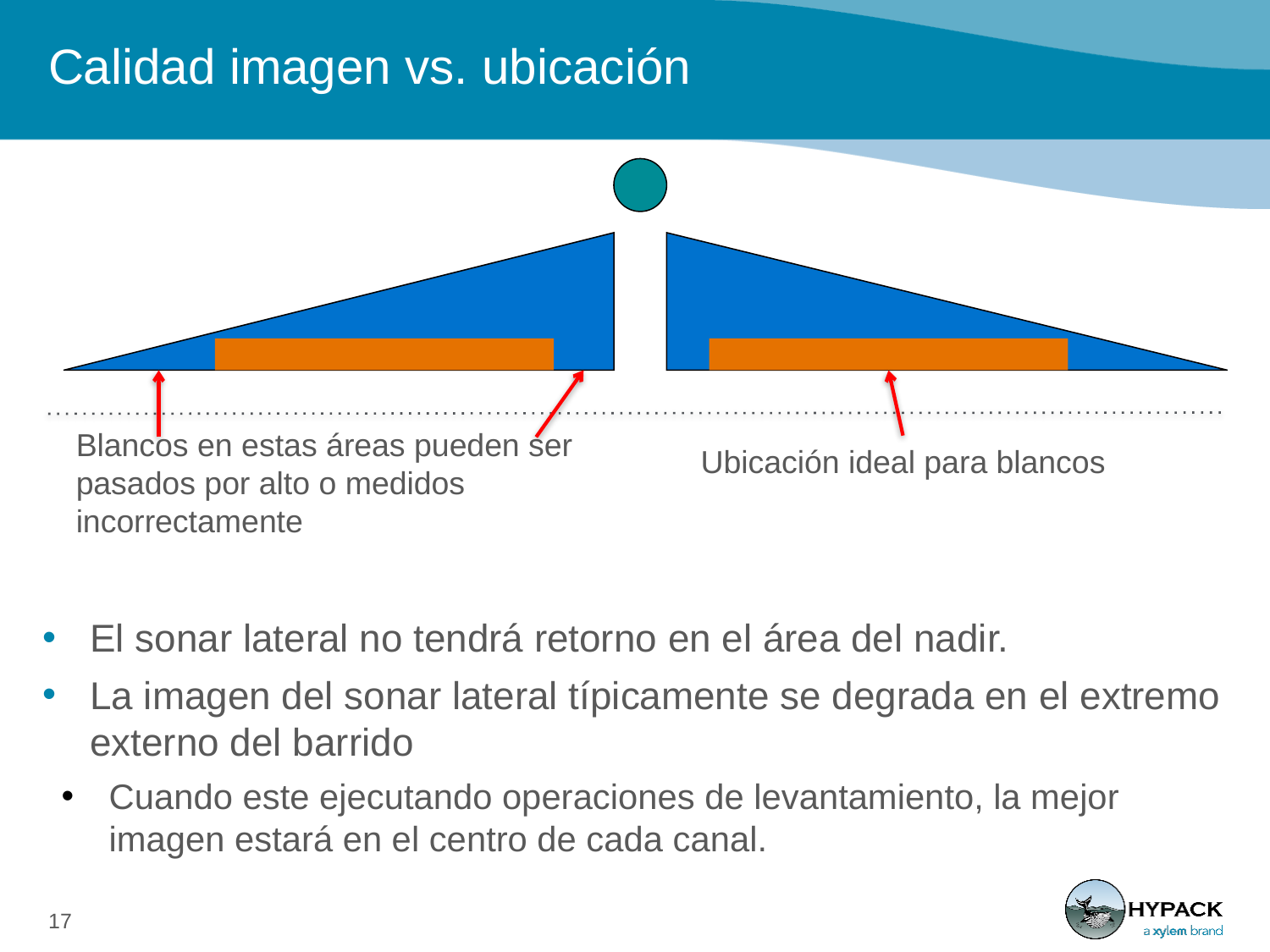

# Calidad imagen vs. ubicación

Ubicación ideal para blancos
Blancos en estas áreas pueden ser pasados por alto o medidos incorrectamente
El sonar lateral no tendrá retorno en el área del nadir.
La imagen del sonar lateral típicamente se degrada en el extremo externo del barrido
Cuando este ejecutando operaciones de levantamiento, la mejor imagen estará en el centro de cada canal.
17